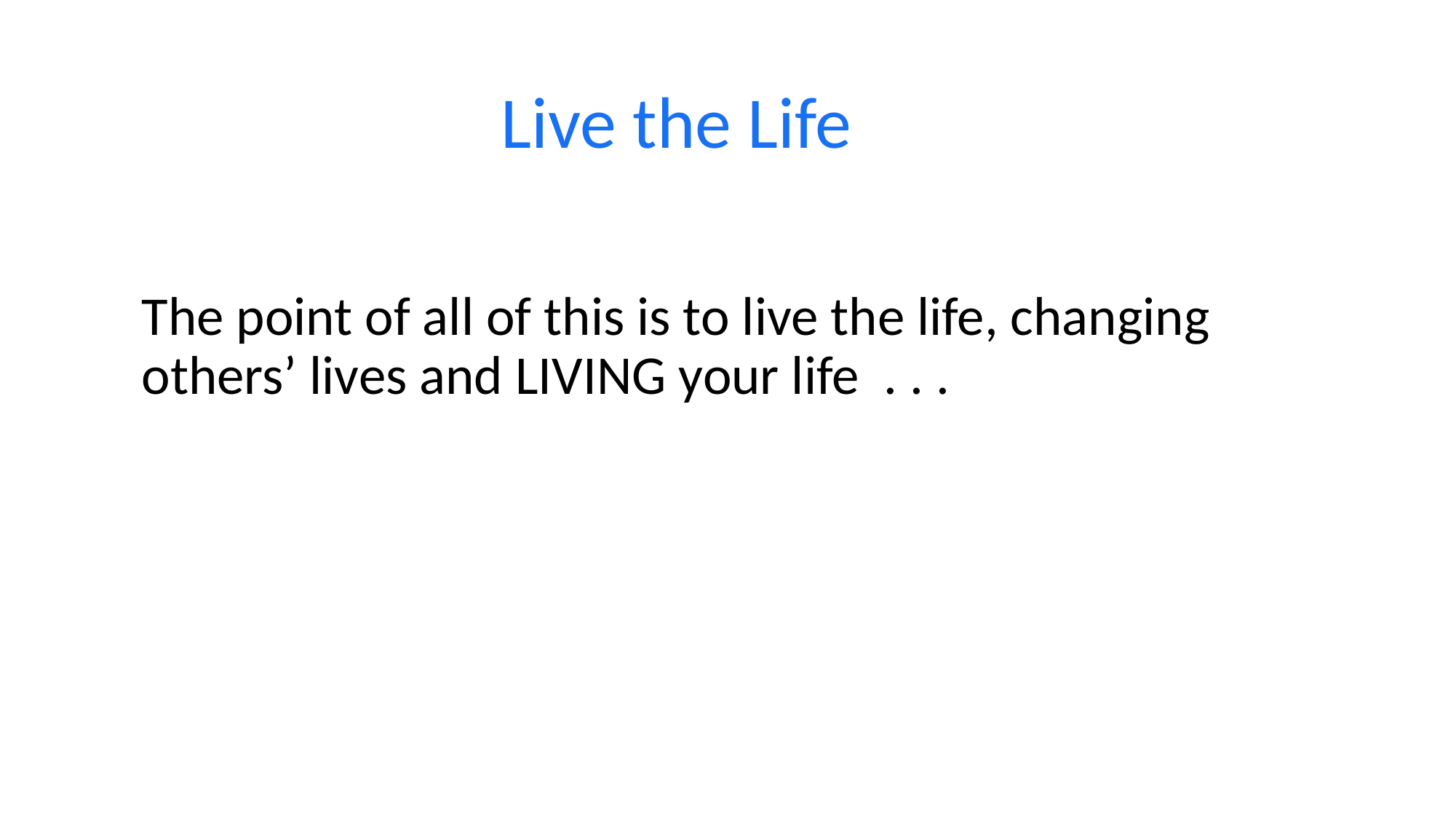

Live the Life

The point of all of this is to live the life, changing others’ lives and LIVING your life  . . .